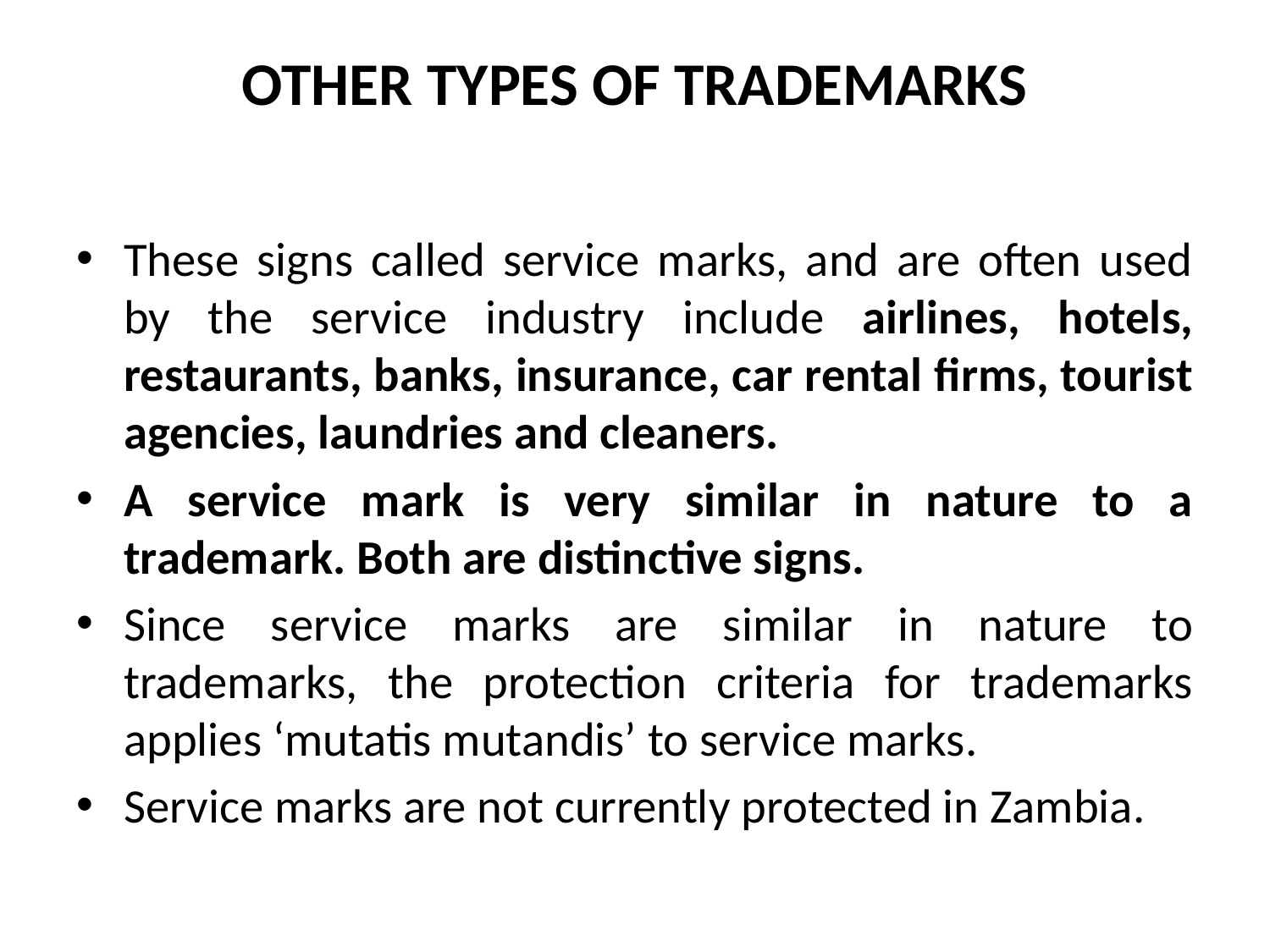

# OTHER TYPES OF TRADEMARKS
These signs called service marks, and are often used by the service industry include airlines, hotels, restaurants, banks, insurance, car rental firms, tourist agencies, laundries and cleaners.
A service mark is very similar in nature to a trademark. Both are distinctive signs.
Since service marks are similar in nature to trademarks, the protection criteria for trademarks applies ‘mutatis mutandis’ to service marks.
Service marks are not currently protected in Zambia.